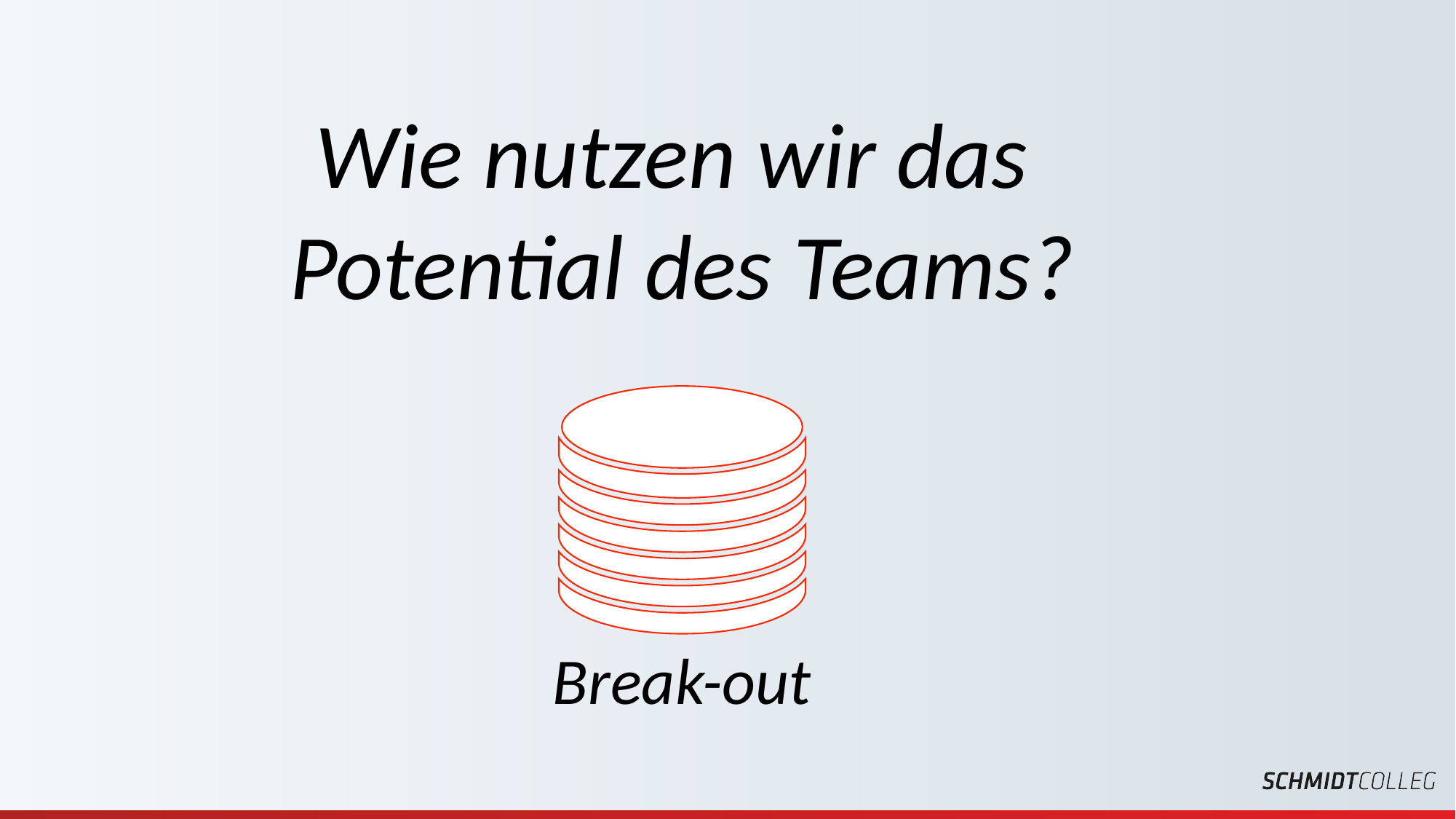

Wie nutzen wir das
Potential des Teams?

Break-out